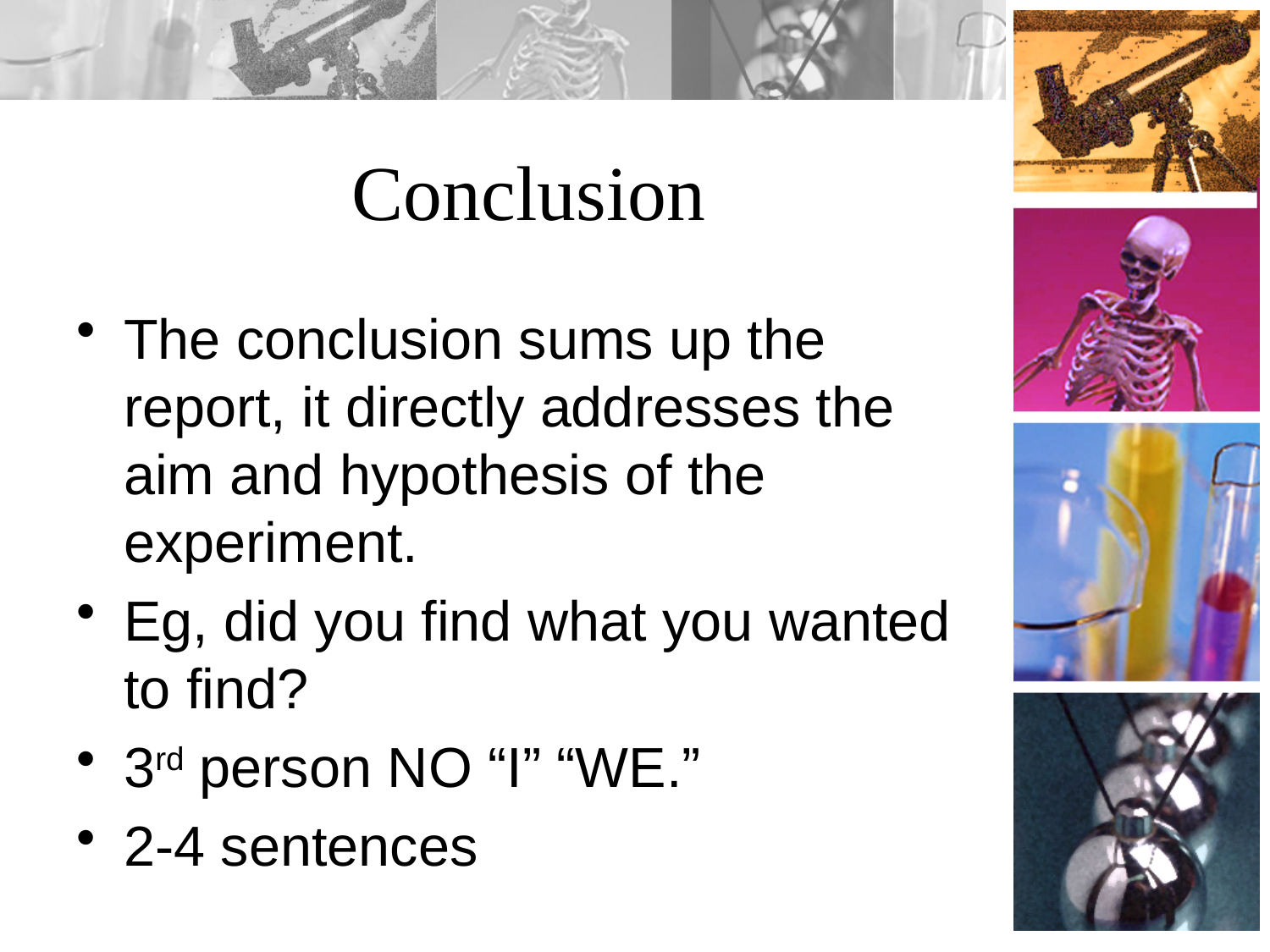

# Conclusion
The conclusion sums up the report, it directly addresses the aim and hypothesis of the experiment.
Eg, did you find what you wanted to find?
3rd person NO “I” “WE.”
2-4 sentences